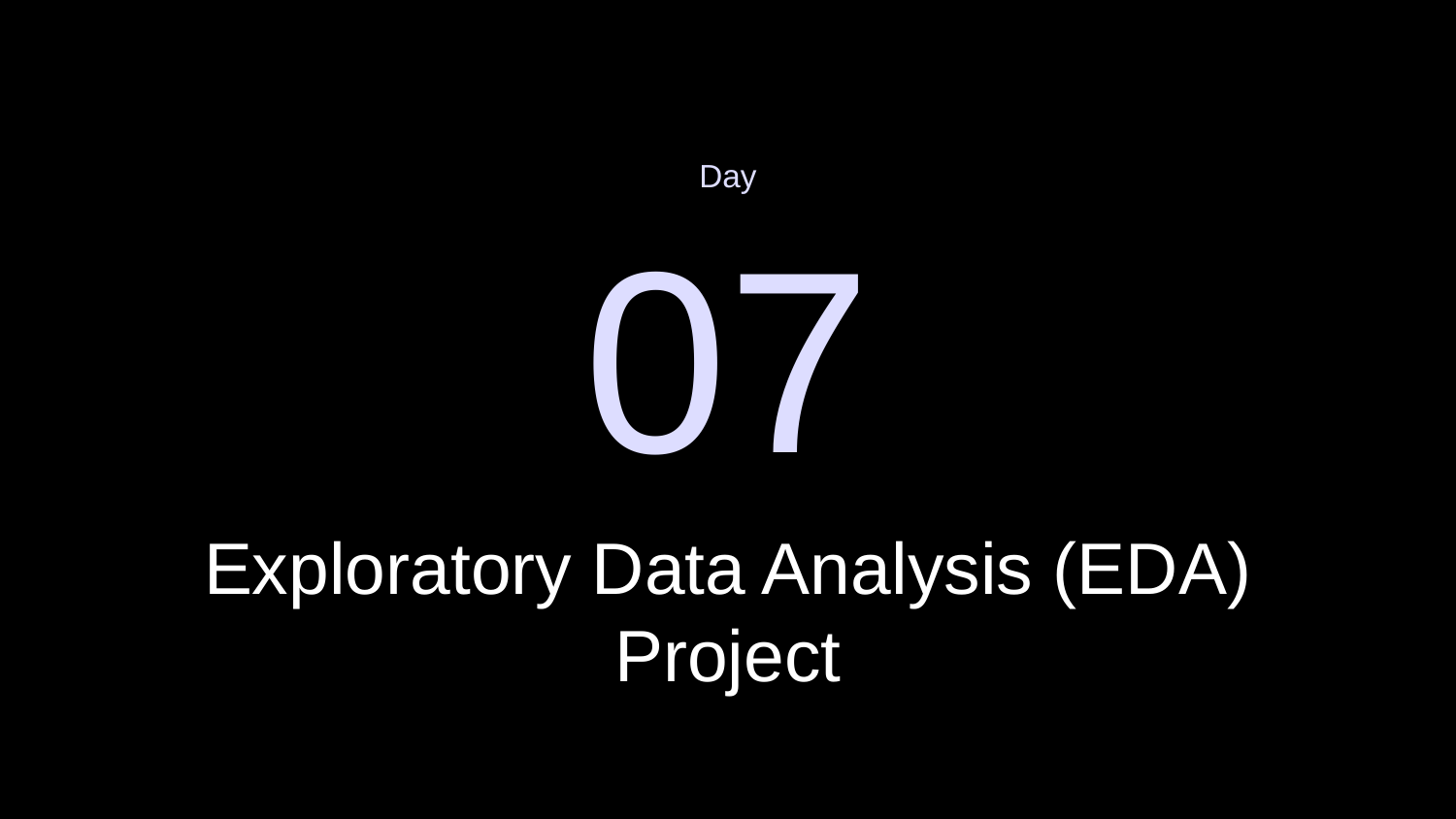

Day
07
# Exploratory Data Analysis (EDA) Project